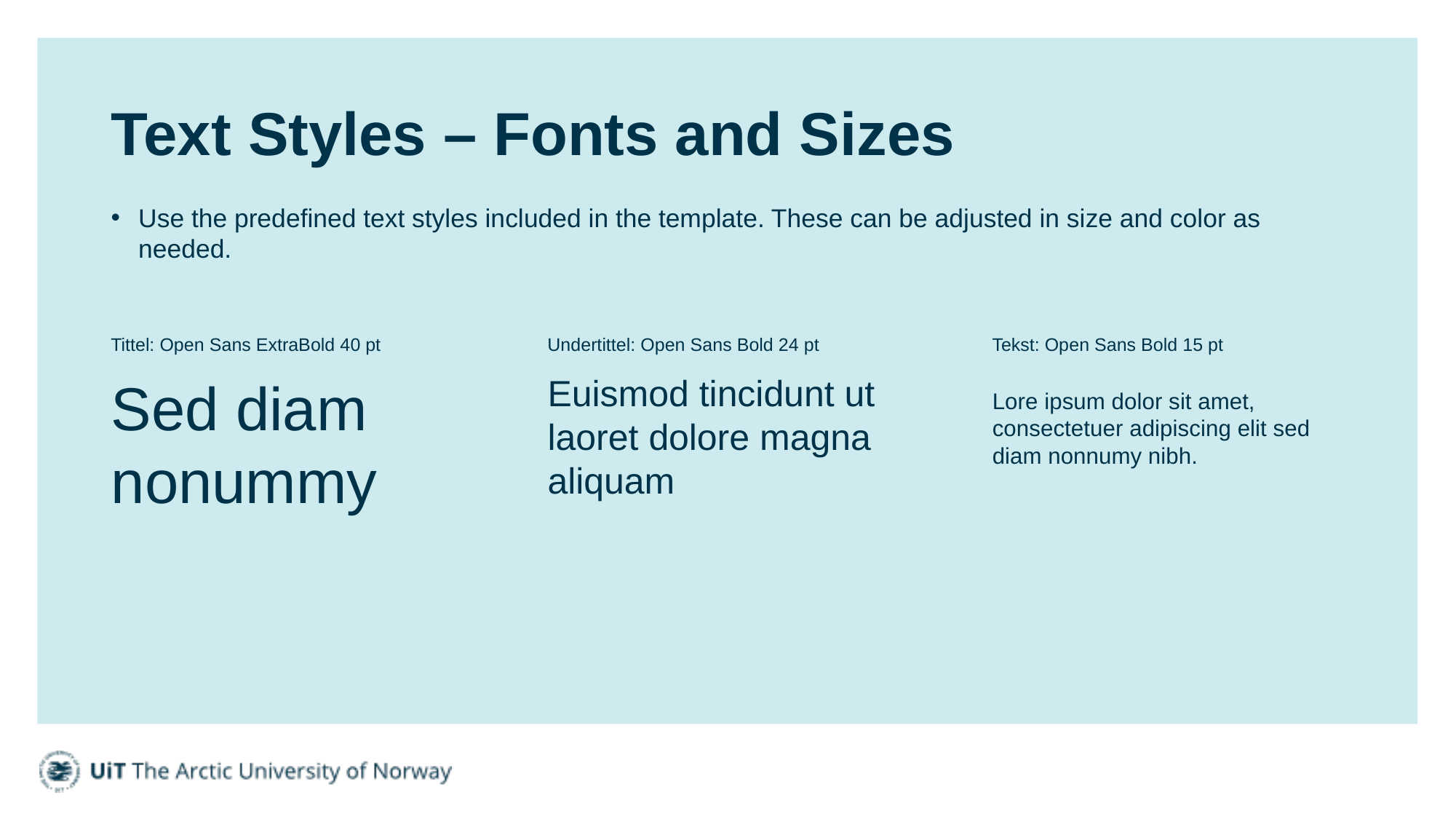

# Text Styles – Fonts and Sizes
Use the predefined text styles included in the template. These can be adjusted in size and color as needed.
Tittel: Open Sans ExtraBold 40 pt
Undertittel: Open Sans Bold 24 pt
Tekst: Open Sans Bold 15 pt
Sed diam nonummy
Euismod tincidunt ut laoret dolore magna aliquam
Lore ipsum dolor sit amet, consectetuer adipiscing elit sed diam nonnumy nibh.